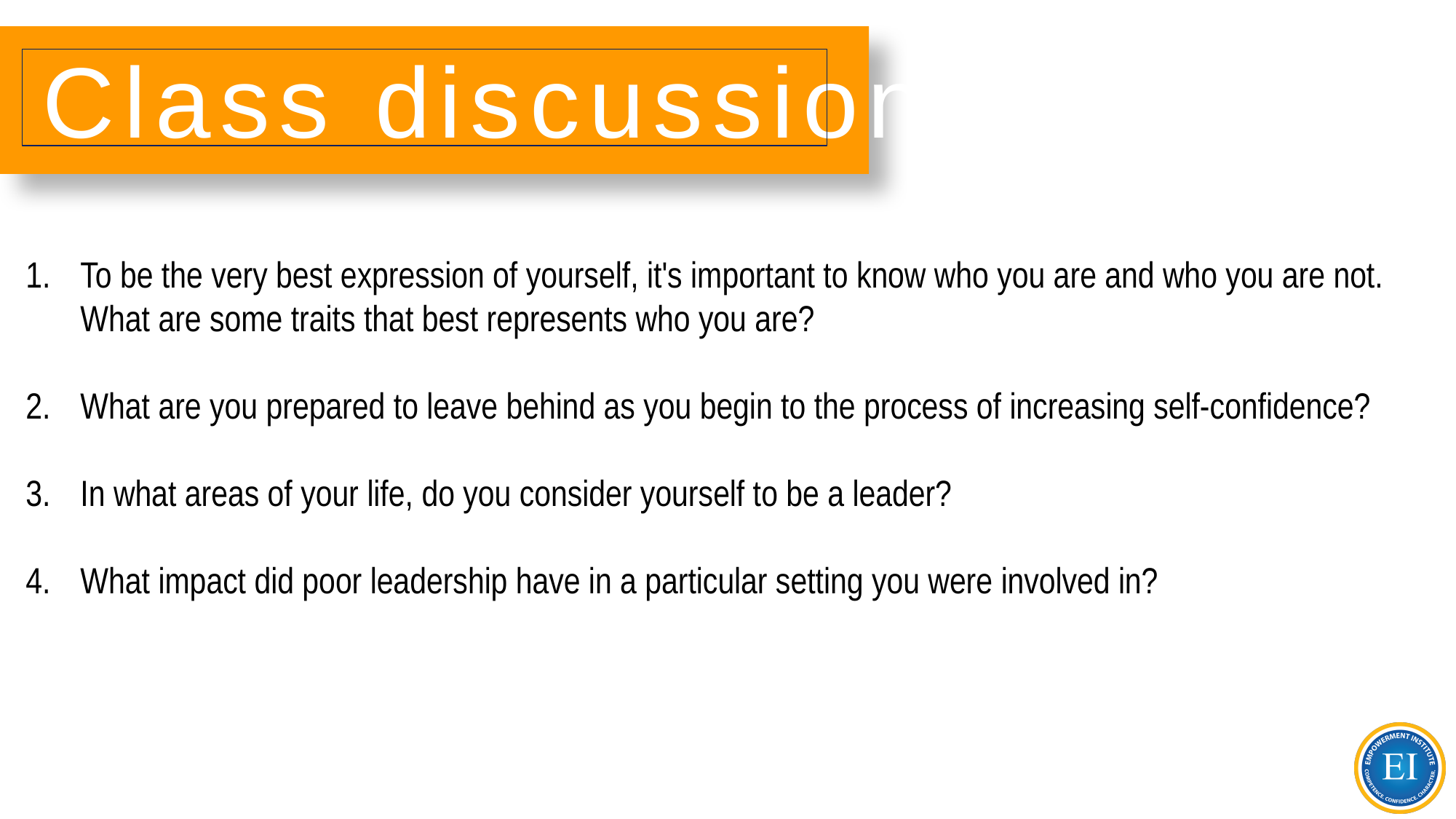

# Class discussion:

To be the very best expression of yourself, it's important to know who you are and who you are not. What are some traits that best represents who you are?
What are you prepared to leave behind as you begin to the process of increasing self-confidence?
In what areas of your life, do you consider yourself to be a leader?
What impact did poor leadership have in a particular setting you were involved in?